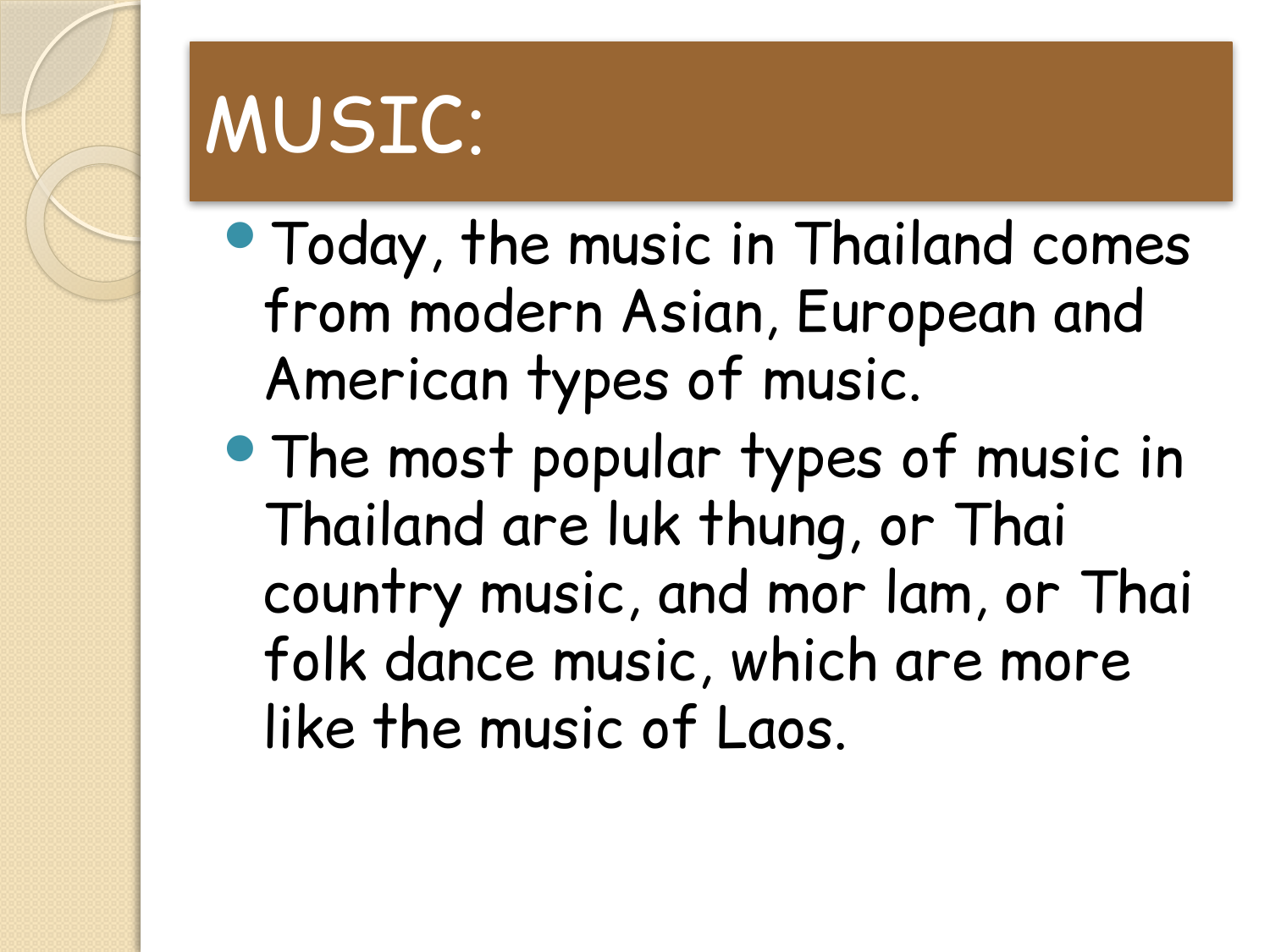

# MUSIC:
Today, the music in Thailand comes from modern Asian, European and American types of music.
The most popular types of music in Thailand are luk thung, or Thai country music, and mor lam, or Thai folk dance music, which are more like the music of Laos.